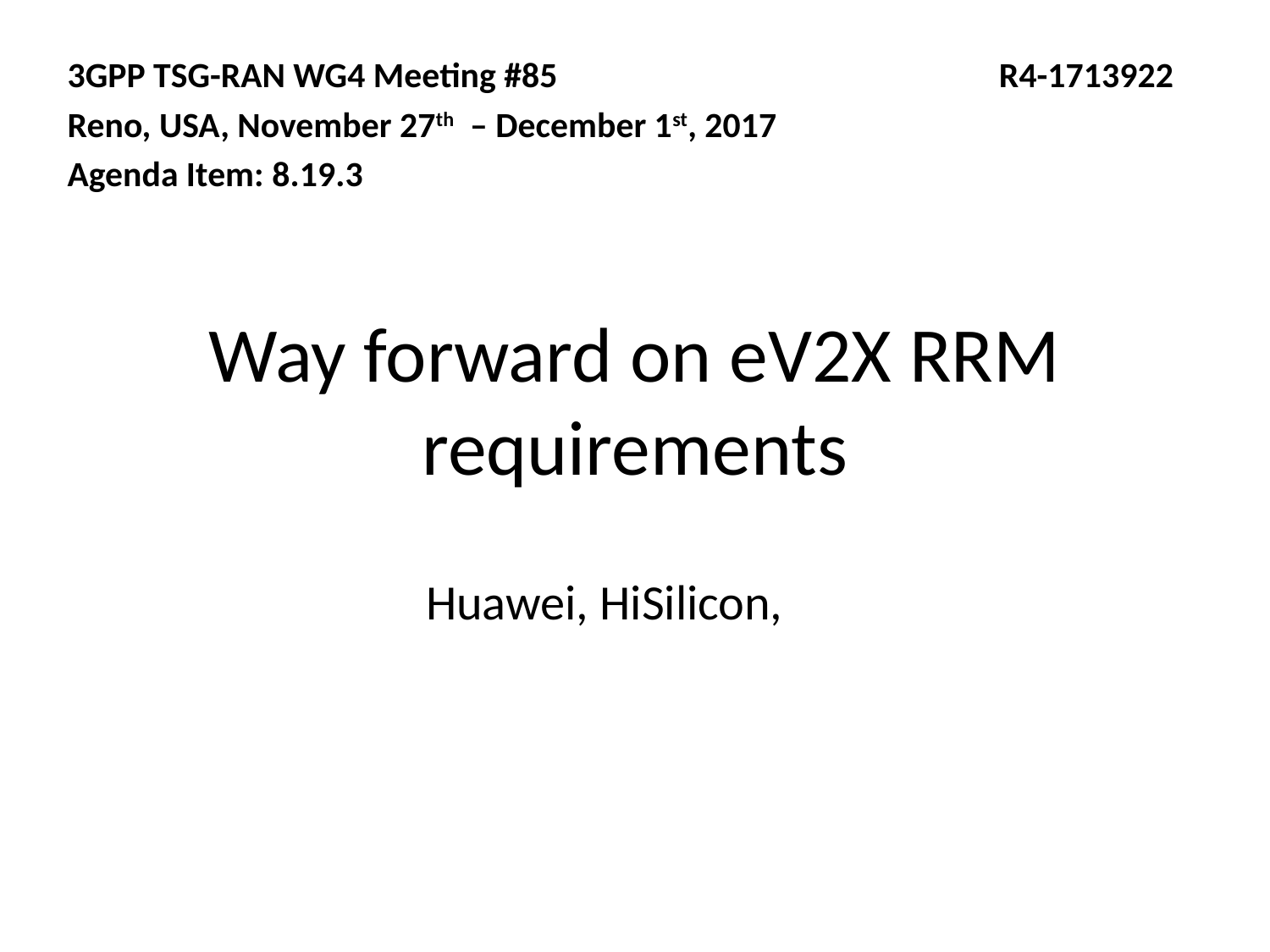

3GPP TSG-RAN WG4 Meeting #85                                                       R4-1713922
Reno, USA, November 27th  – December 1st, 2017
Agenda Item: 8.19.3
# Way forward on eV2X RRM requirements
Huawei, HiSilicon,